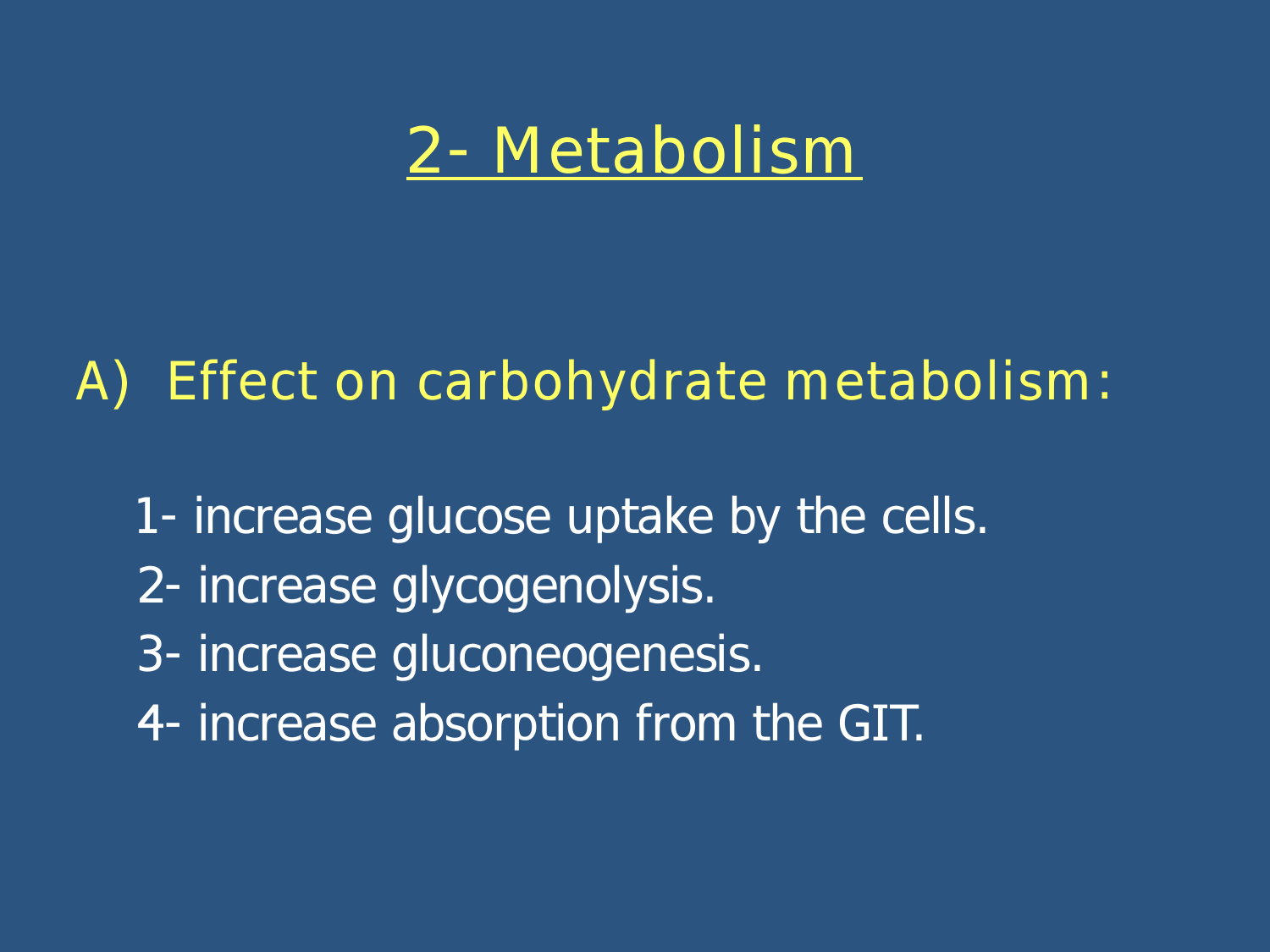

# 2- Metabolism

A)  Effect on carbohydrate metabolism:

    1- increase glucose uptake by the cells.
    2- increase glycogenolysis.
    3- increase gluconeogenesis.
    4- increase absorption from the GIT.